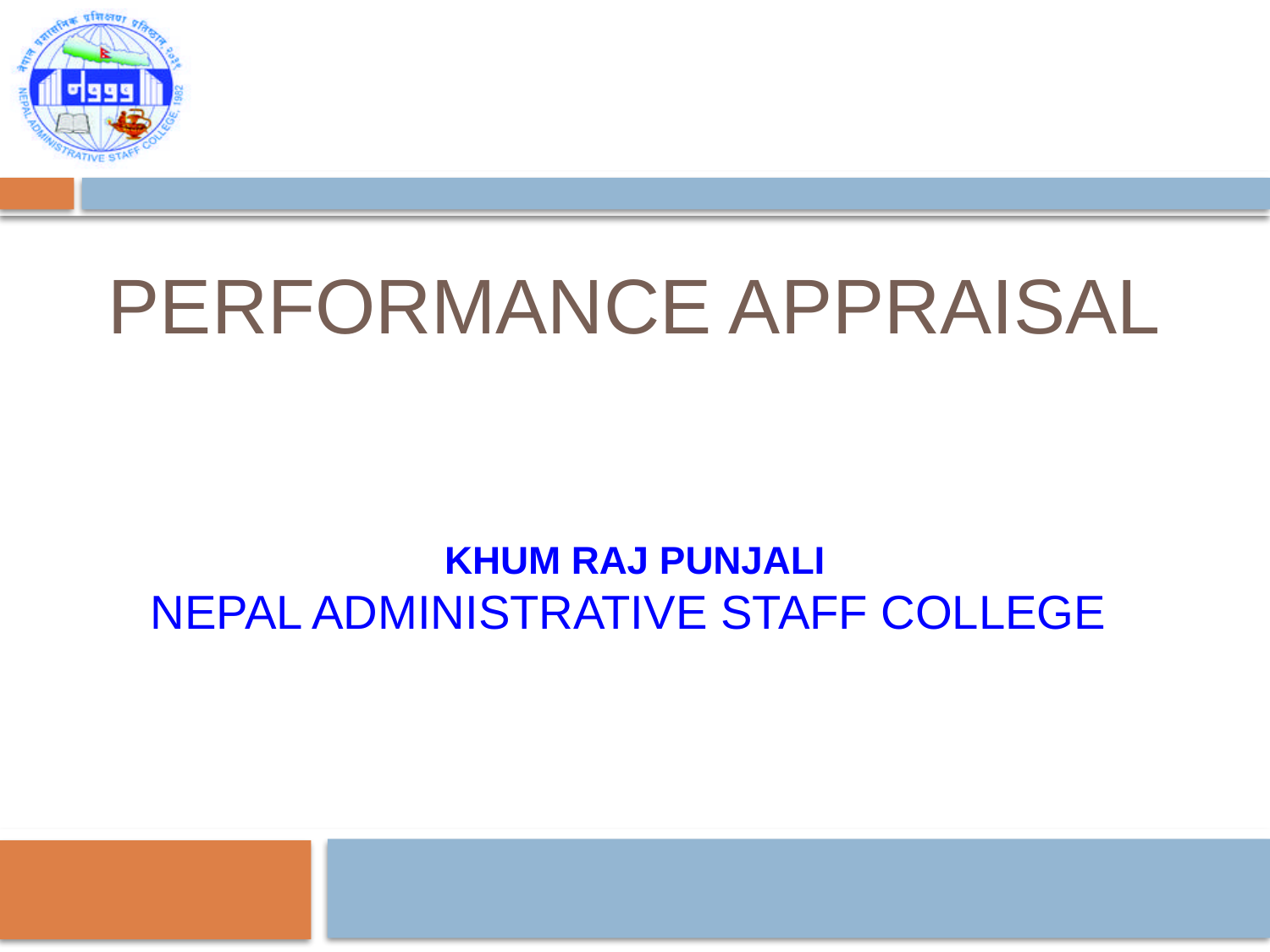

# Performance appraisal KHum raj punjali nepal administrative staff college